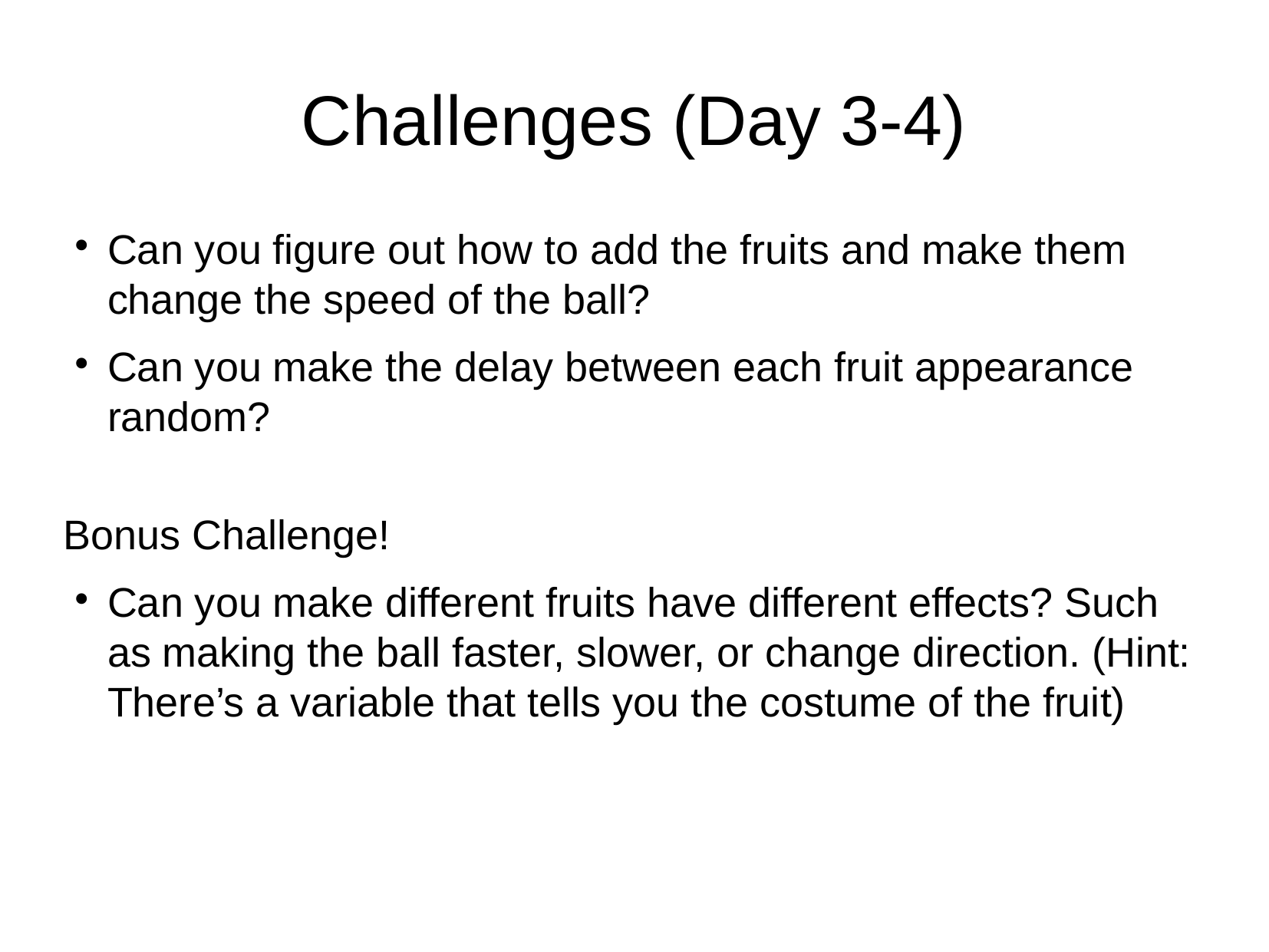

Challenges (Day 3-4)
Can you figure out how to add the fruits and make them change the speed of the ball?
Can you make the delay between each fruit appearance random?

Bonus Challenge!
Can you make different fruits have different effects? Such as making the ball faster, slower, or change direction. (Hint: There’s a variable that tells you the costume of the fruit)